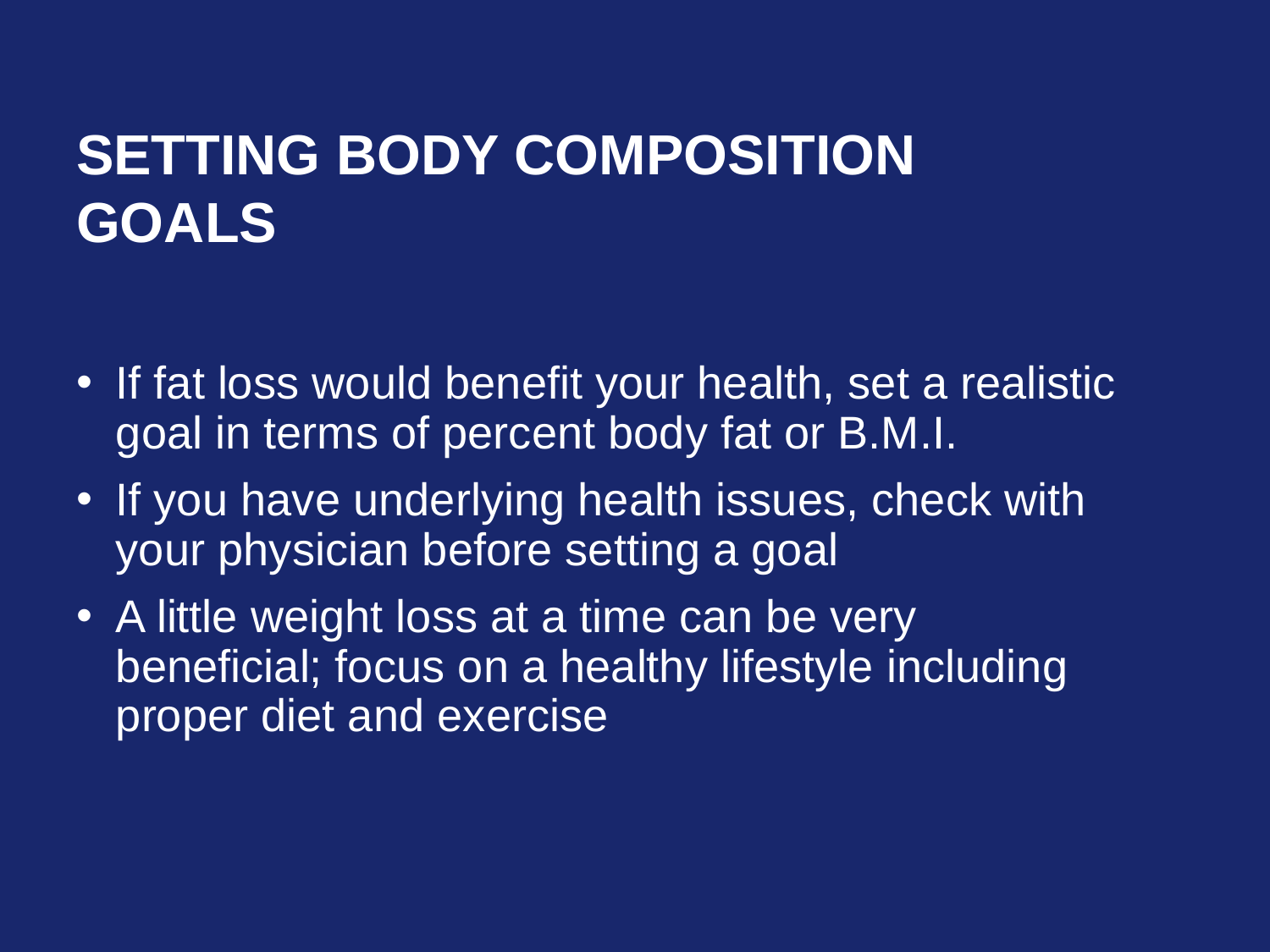

# Setting Body Composition Goals
If fat loss would benefit your health, set a realistic goal in terms of percent body fat or B.M.I.
If you have underlying health issues, check with your physician before setting a goal
A little weight loss at a time can be very beneficial; focus on a healthy lifestyle including proper diet and exercise